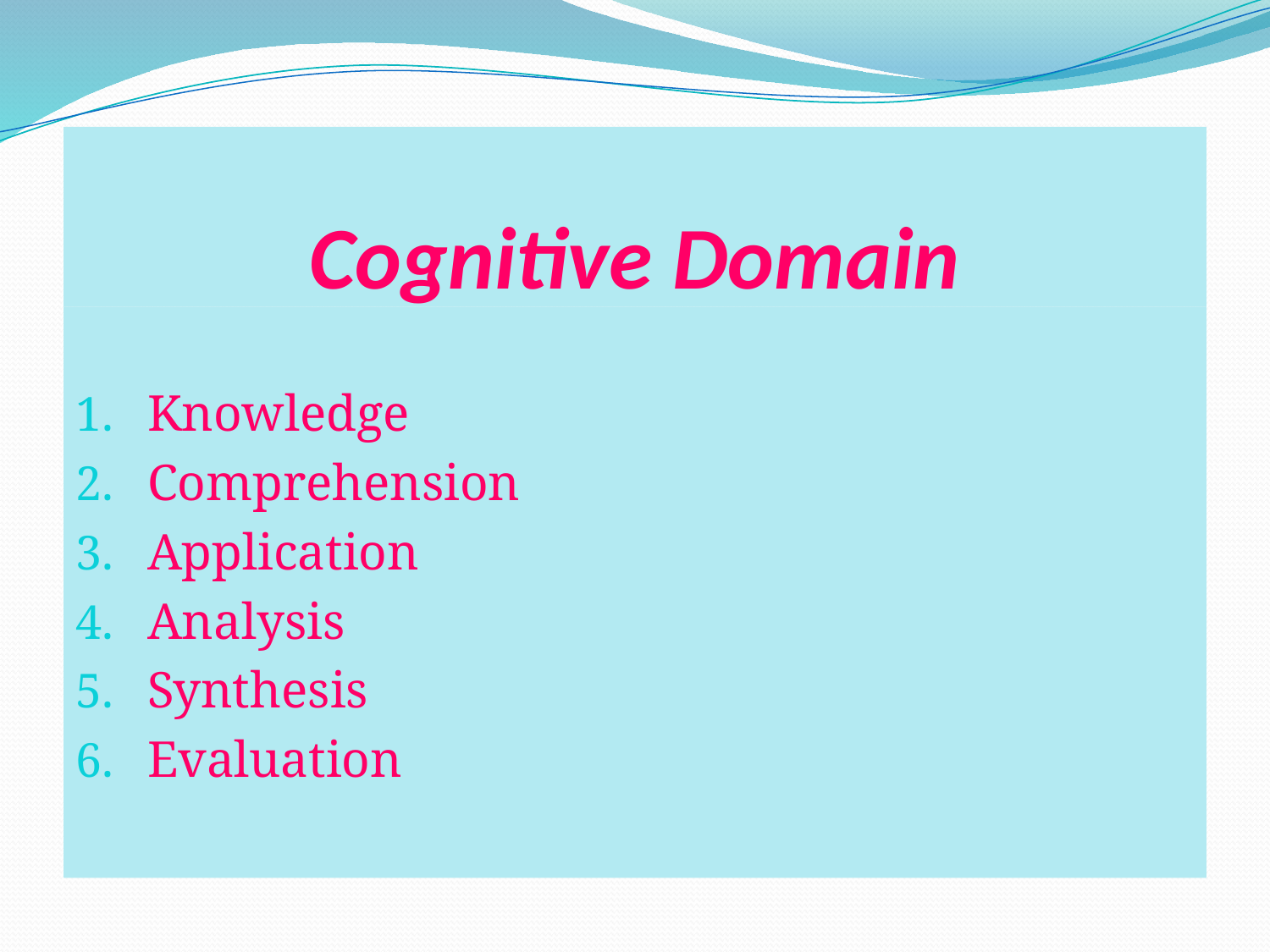

# Cognitive Domain

Knowledge
Comprehension
Application
Analysis
Synthesis
Evaluation